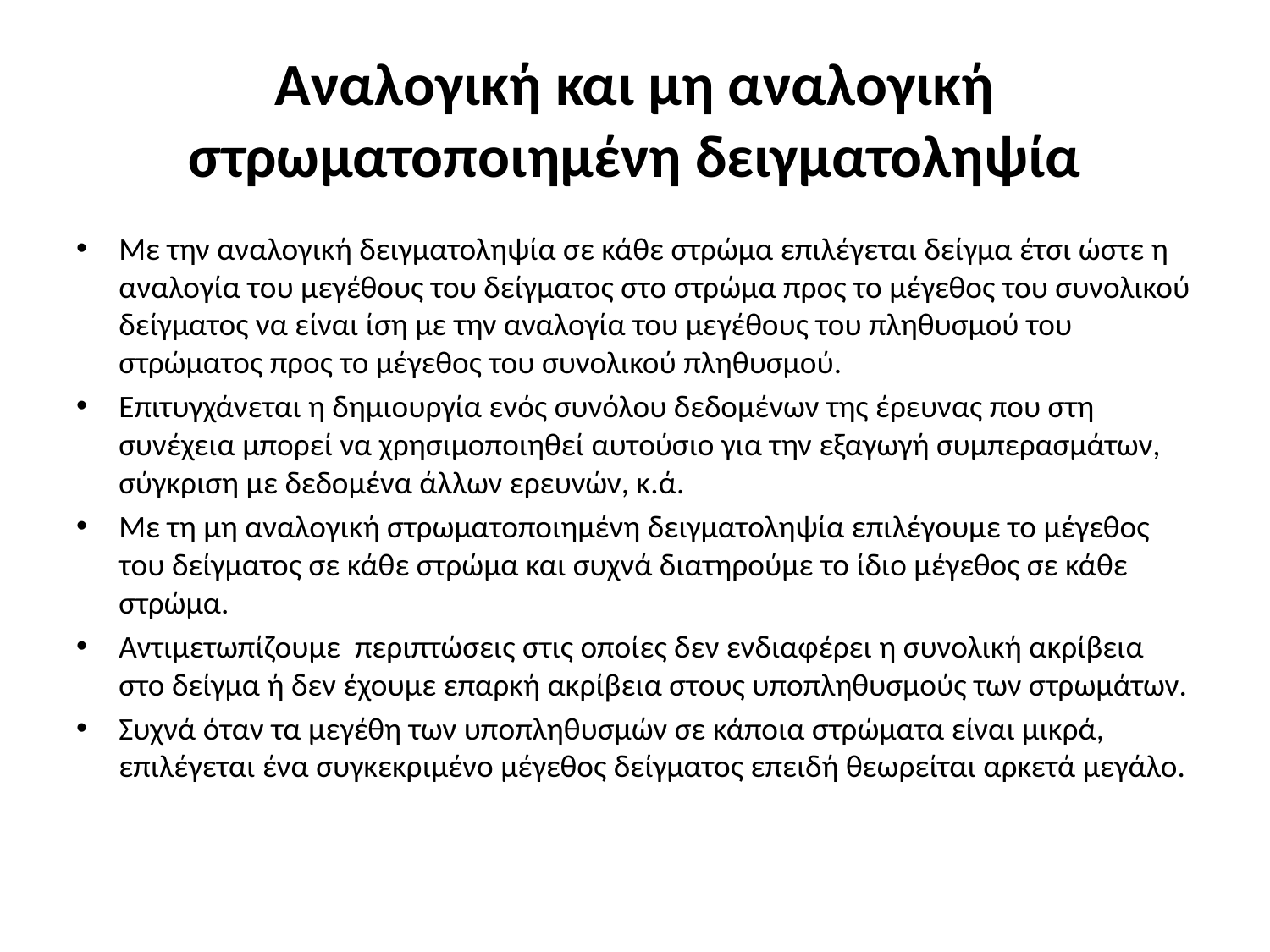

# Αναλογική και μη αναλογική στρωματοποιημένη δειγματοληψία
Με την αναλογική δειγματοληψία σε κάθε στρώμα επιλέγεται δείγμα έτσι ώστε η αναλογία του μεγέθους του δείγματος στο στρώμα προς το μέγεθος του συνολικού δείγματος να είναι ίση με την αναλογία του μεγέθους του πληθυσμού του στρώματος προς το μέγεθος του συνολικού πληθυσμού.
Επιτυγχάνεται η δημιουργία ενός συνόλου δεδομένων της έρευνας που στη συνέχεια μπορεί να χρησιμοποιηθεί αυτούσιο για την εξαγωγή συμπερασμάτων, σύγκριση με δεδομένα άλλων ερευνών, κ.ά.
Με τη μη αναλογική στρωματοποιημένη δειγματοληψία επιλέγουμε το μέγεθος του δείγματος σε κάθε στρώμα και συχνά διατηρούμε το ίδιο μέγεθος σε κάθε στρώμα.
Αντιμετωπίζουμε  περιπτώσεις στις οποίες δεν ενδιαφέρει η συνολική ακρίβεια στο δείγμα ή δεν έχουμε επαρκή ακρίβεια στους υποπληθυσμούς των στρωμάτων.
Συχνά όταν τα μεγέθη των υποπληθυσμών σε κάποια στρώματα είναι μικρά, επιλέγεται ένα συγκεκριμένο μέγεθος δείγματος επειδή θεωρείται αρκετά μεγάλο.